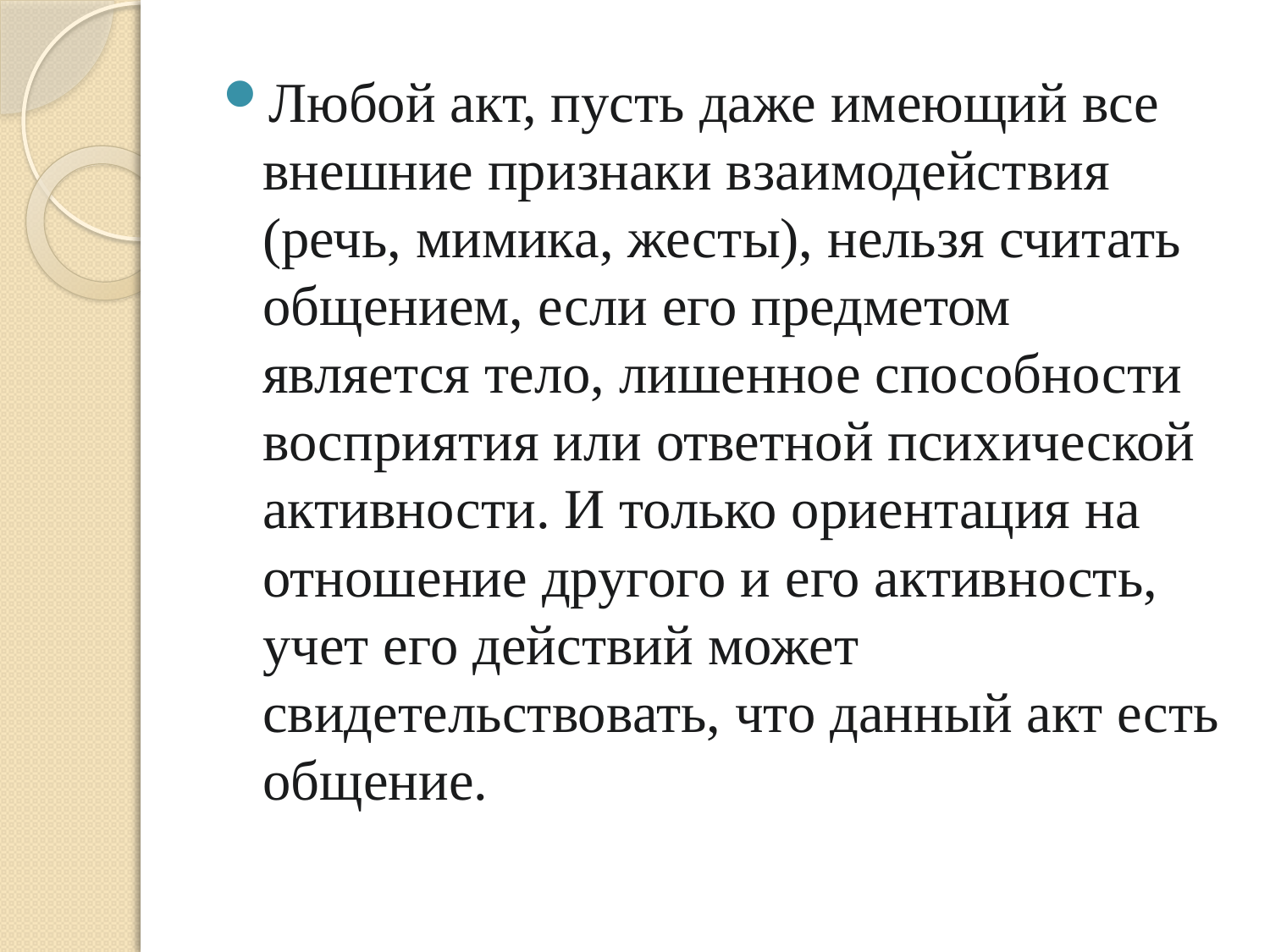

Любой акт, пусть даже имеющий все внешние признаки взаимодействия (речь, мимика, жесты), нельзя считать общением, если его предметом является тело, лишенное способности восприятия или ответной психической активности. И только ориентация на отношение другого и его активность, учет его действий может свидетельствовать, что данный акт есть общение.